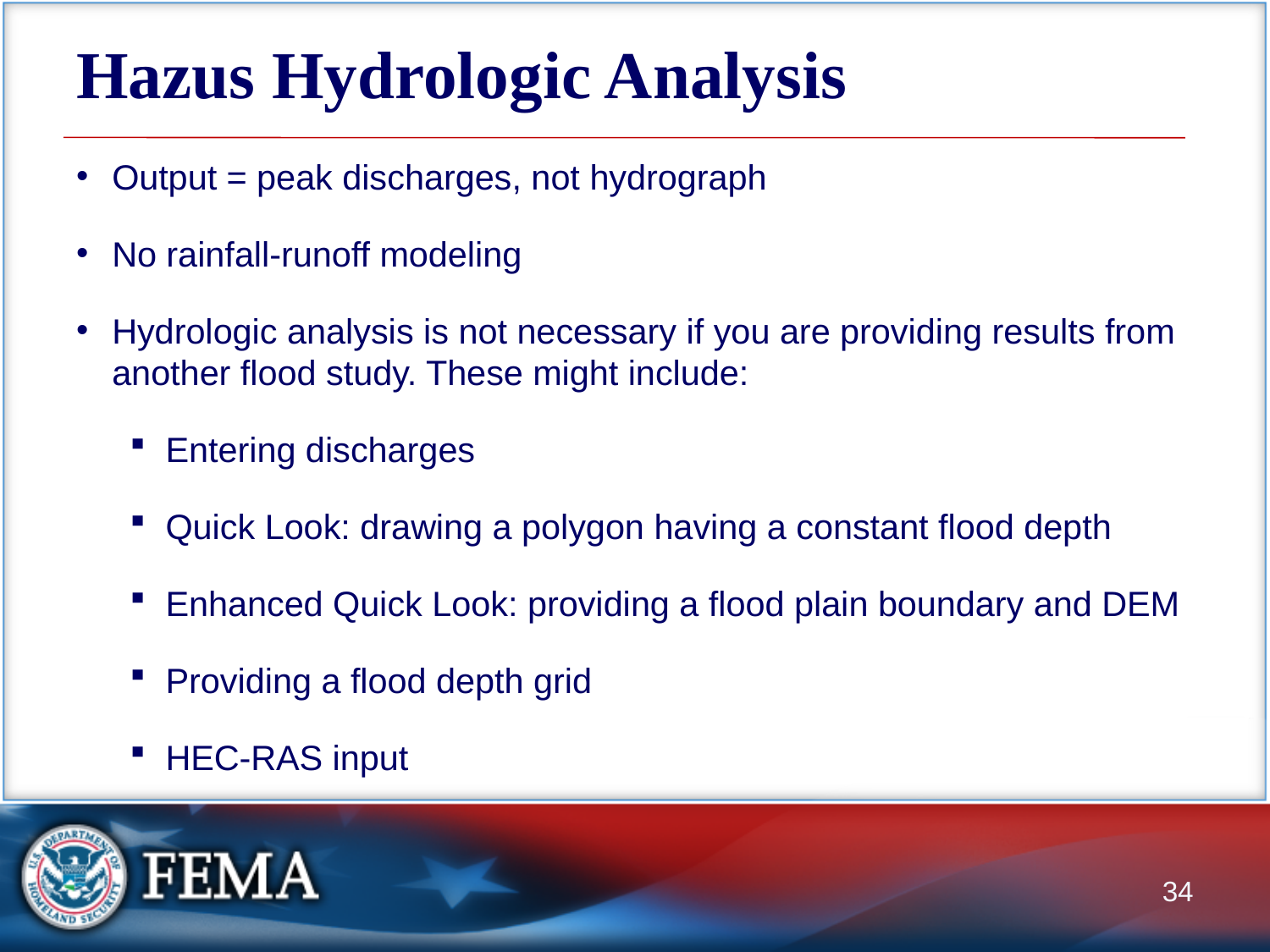

# Hazus Hydrologic Analysis
Output = peak discharges, not hydrograph
No rainfall-runoff modeling
Hydrologic analysis is not necessary if you are providing results from another flood study. These might include:
Entering discharges
Quick Look: drawing a polygon having a constant flood depth
Enhanced Quick Look: providing a flood plain boundary and DEM
Providing a flood depth grid
HEC-RAS input
34